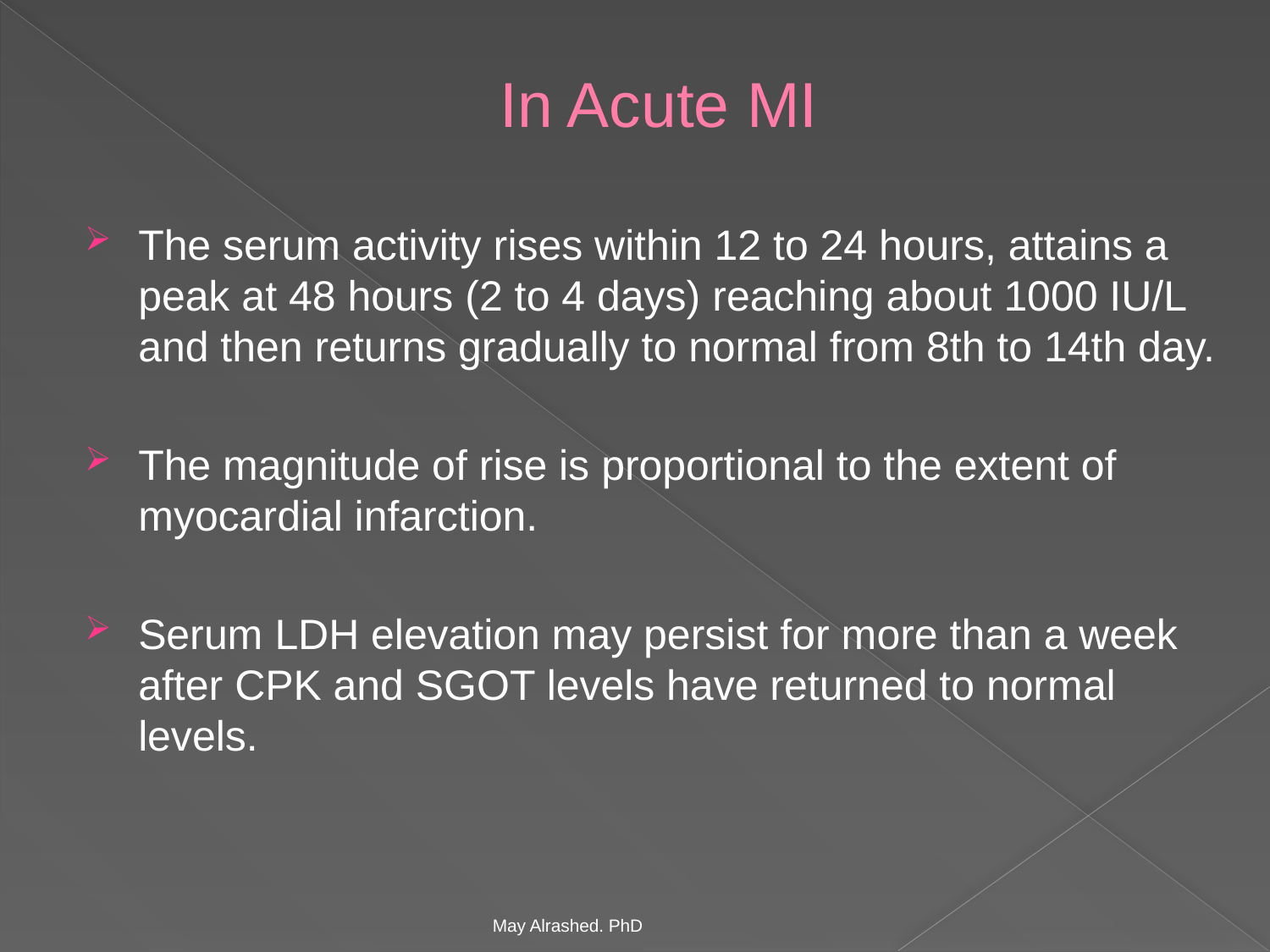

# In Acute MI
The serum activity rises within 12 to 24 hours, attains a peak at 48 hours (2 to 4 days) reaching about 1000 IU/L and then returns gradually to normal from 8th to 14th day.

The magnitude of rise is proportional to the extent of myocardial infarction.

Serum LDH elevation may persist for more than a week after CPK and SGOT levels have returned to normal levels.

May Alrashed. PhD